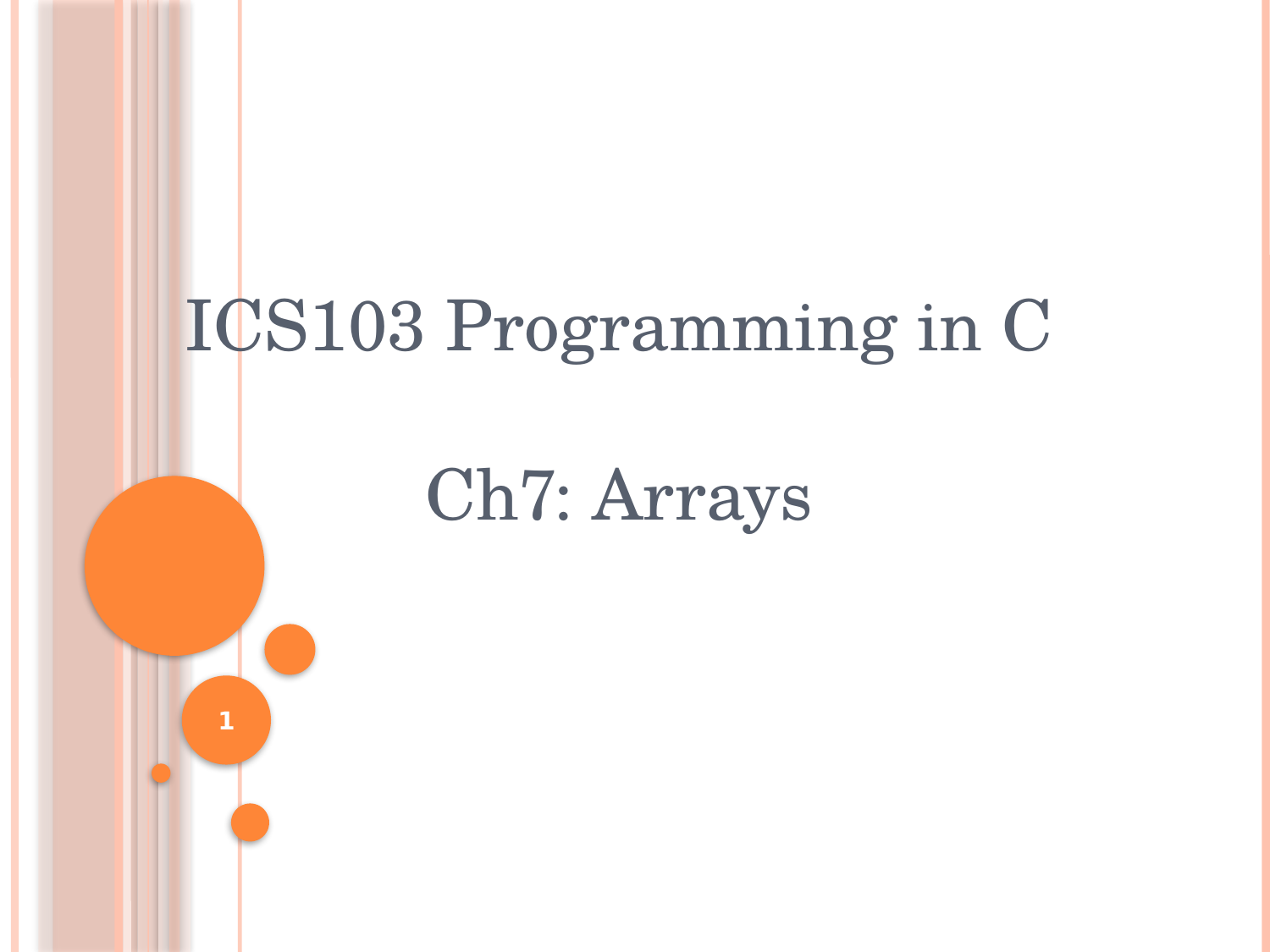

ICS103 Programming in C
Ch7: Arrays
1